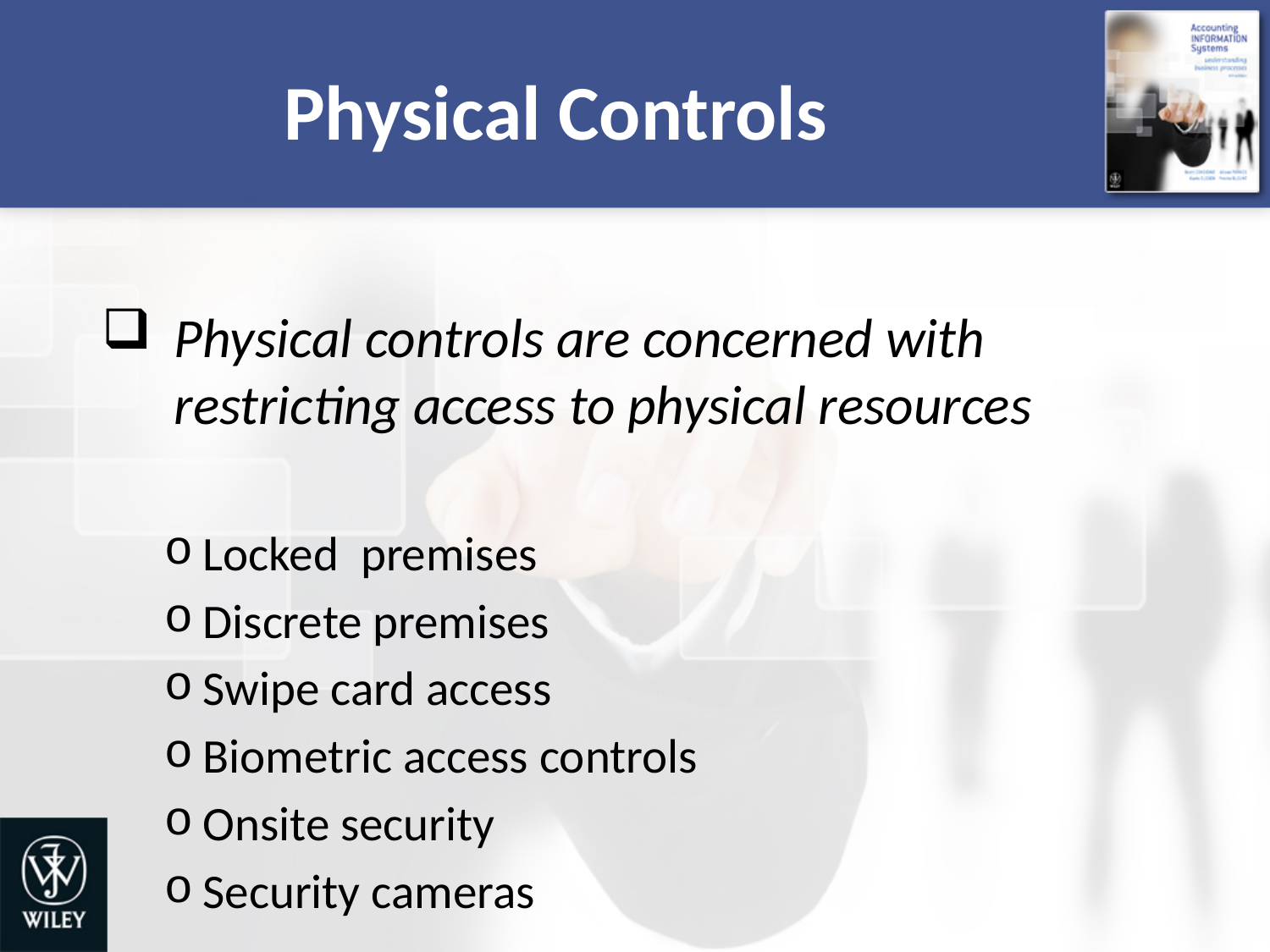

# Physical Controls
Physical controls are concerned with restricting access to physical resources

Locked  premises
Discrete premises
Swipe card access
Biometric access controls
Onsite security
Security cameras